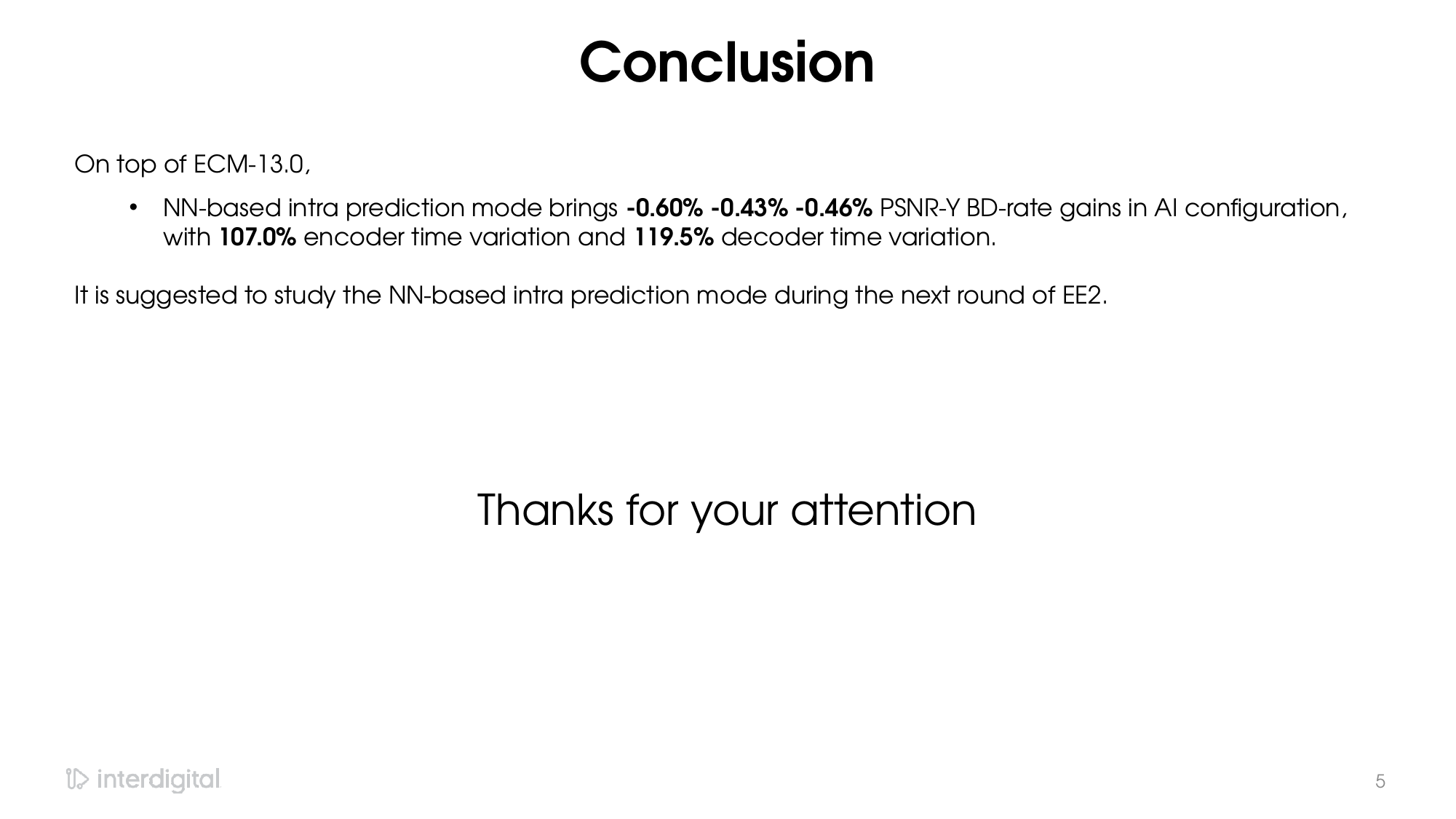

# Conclusion
On top of ECM-13.0,

NN-based intra prediction mode brings -0.60% -0.43% -0.46% PSNR-Y BD-rate gains in AI configuration, with 107.0% encoder time variation and 119.5% decoder time variation.

It is suggested to study the NN-based intra prediction mode during the next round of EE2.

Thanks for your attention

5